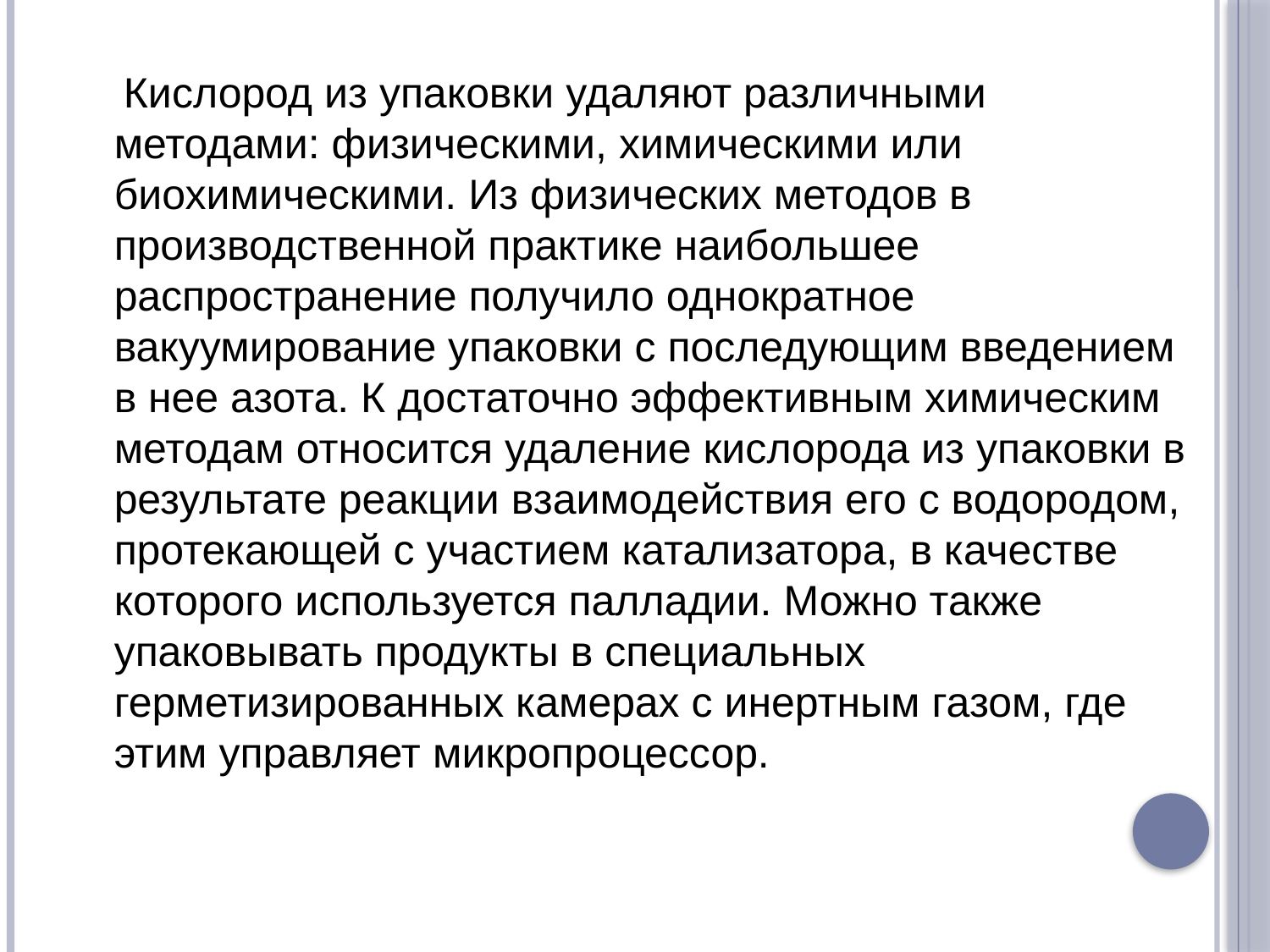

Кислород из упаковки удаляют различными методами: физическими, химическими или биохимическими. Из физических методов в производственной практике наибольшее распространение получило однократное вакуумирование упаковки с последующим введением в нее азота. К достаточно эффективным химическим методам относится удаление кислорода из упаковки в результате реакции взаимодействия его с водородом, протекающей с участием катализатора, в качестве которого используется палладии. Можно также упаковывать продукты в специальных герметизированных камерах с инертным газом, где этим управляет микропроцессор.